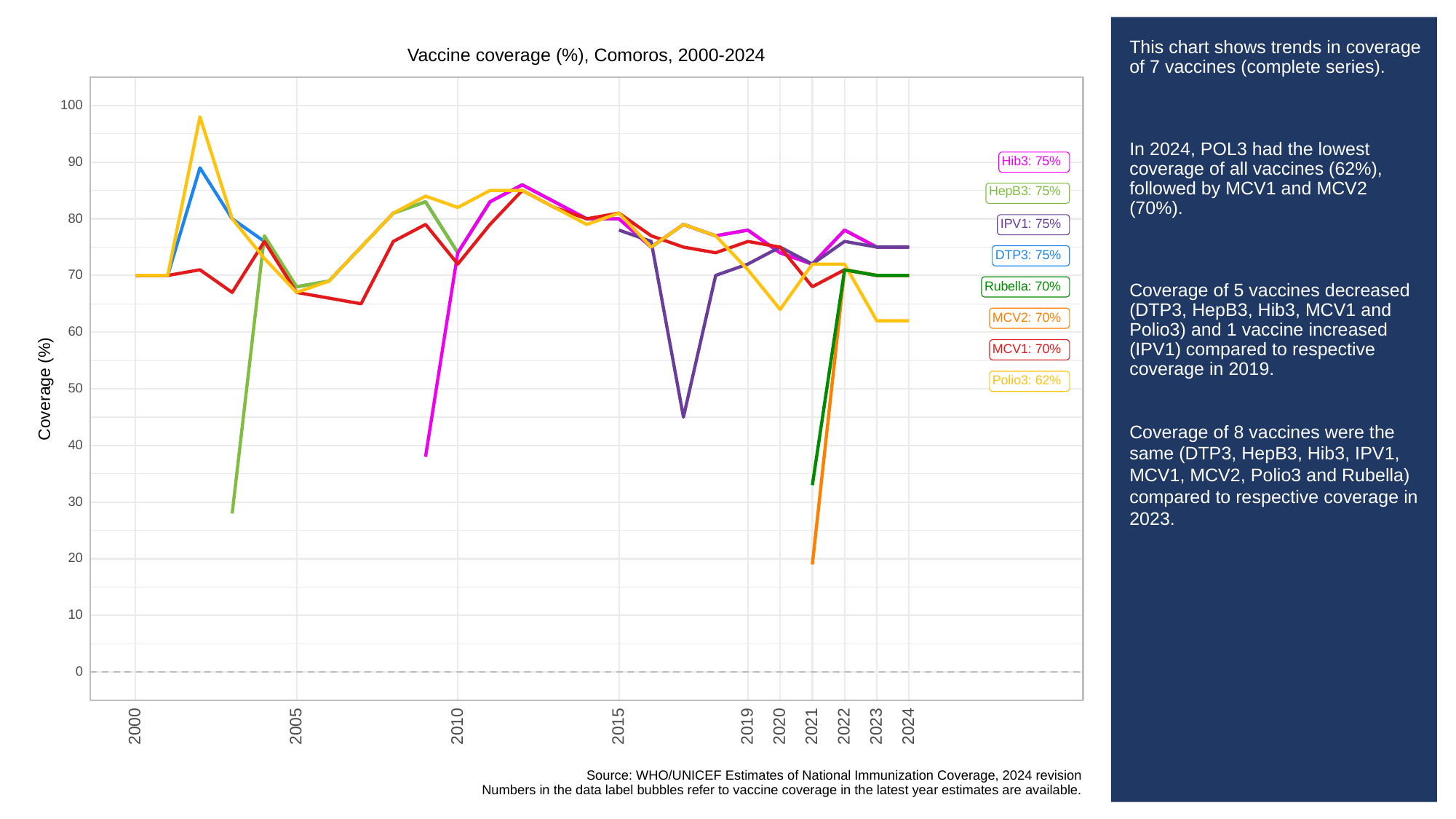

# This chart shows trends in coverage of 7 vaccines (complete series).

In 2024, POL3 had the lowest coverage of all vaccines (62%), followed by MCV1 and MCV2 (70%).

Coverage of 5 vaccines decreased (DTP3, HepB3, Hib3, MCV1 and Polio3) and 1 vaccine increased (IPV1) compared to respective coverage in 2019.

Coverage of 8 vaccines were the same (DTP3, HepB3, Hib3, IPV1, MCV1, MCV2, Polio3 and Rubella) compared to respective coverage in 2023.

Vaccine coverage (%), Comoros, 2000-2024

100

Hib3: 75%
90

HepB3: 75%

80

IPV1: 75%

DTP3: 75%

70

Rubella: 70%

MCV2: 70%

60

MCV1: 70%

Polio3: 62%
Coverage (%)
50

40

30

20

10

0

2023
2000
2005
2010
2015
2019
2020
2021
2022
2024
Source: WHO/UNICEF Estimates of National Immunization Coverage, 2024 revision
Numbers in the data label bubbles refer to vaccine coverage in the latest year estimates are available.